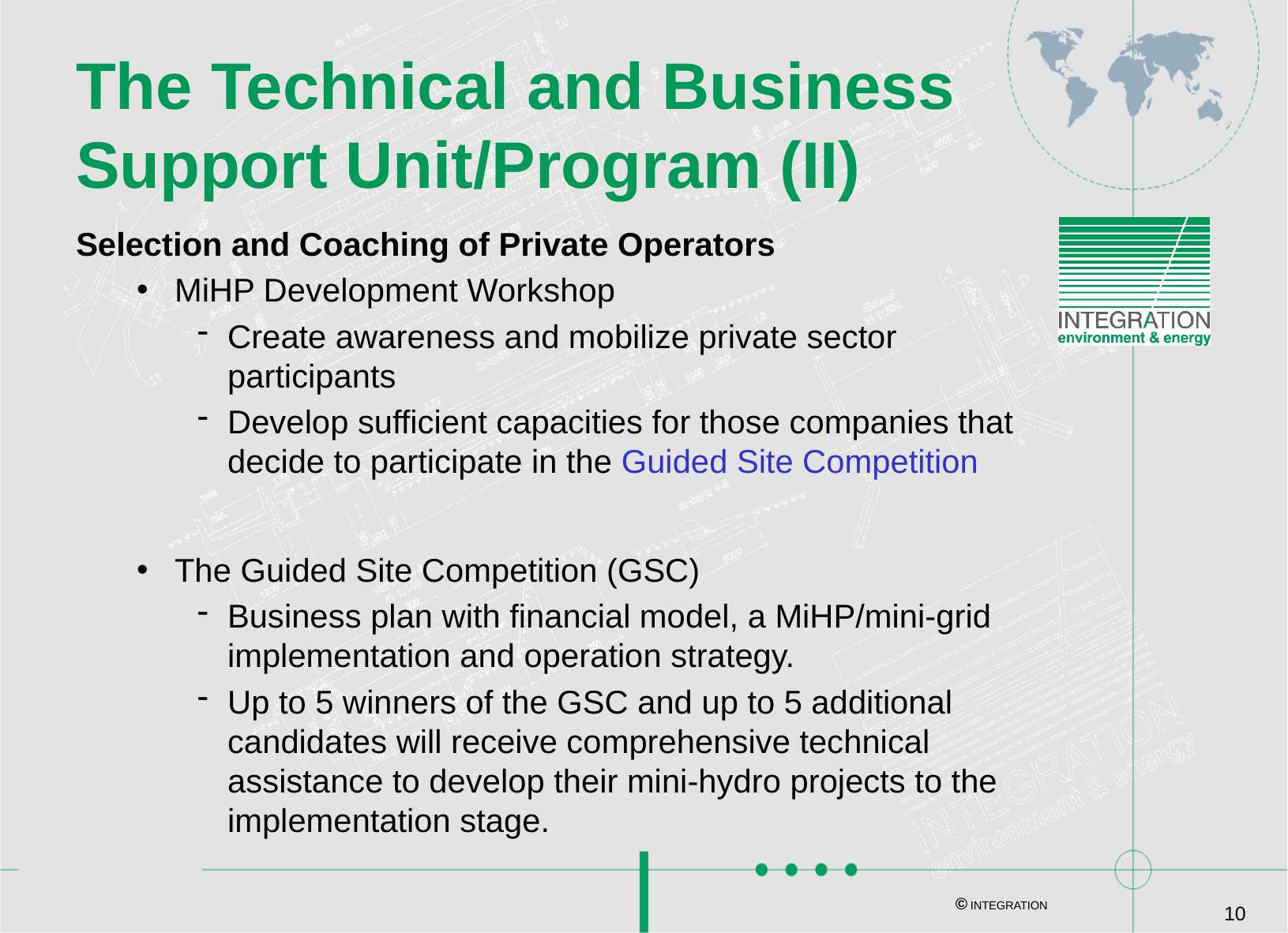

# The Technical and Business Support Unit/Program (II)
Selection and Coaching of Private Operators
MiHP Development Workshop
Create awareness and mobilize private sector participants
Develop sufficient capacities for those companies that decide to participate in the Guided Site Competition

The Guided Site Competition (GSC)
Business plan with financial model, a MiHP/mini-grid implementation and operation strategy.
Up to 5 winners of the GSC and up to 5 additional candidates will receive comprehensive technical assistance to develop their mini-hydro projects to the implementation stage.

© INTEGRATION

10